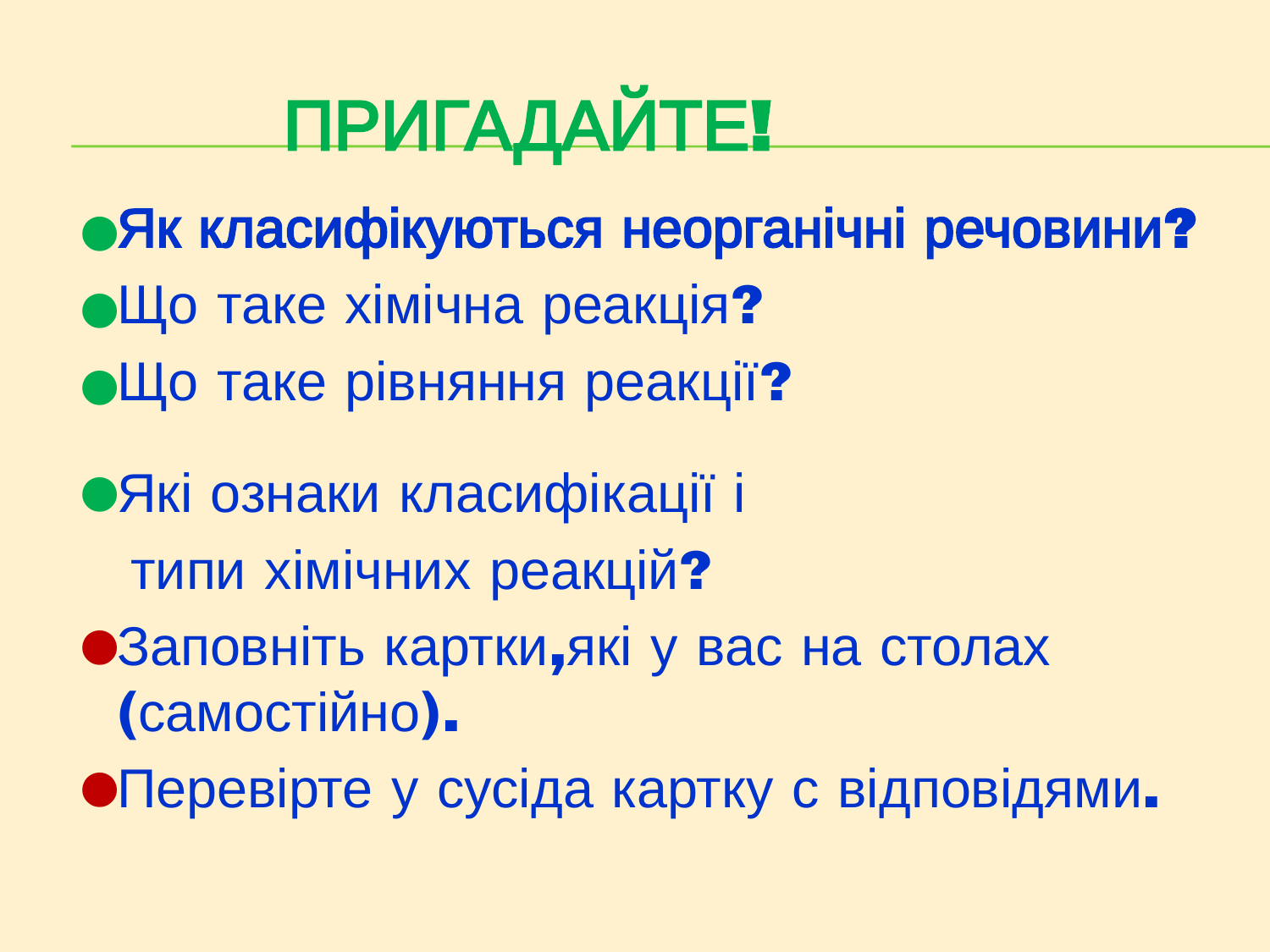

# ПРИГАДАЙТЕ!

Як класифікуються неорганічні речовини?
Що таке хімічна реакція?
Що таке рівняння реакції?
Які ознаки класифікації і
   типи хімічних реакцій?
Заповніть картки,які у вас на столах (самостійно).
Перевірте у сусіда картку с відповідями.